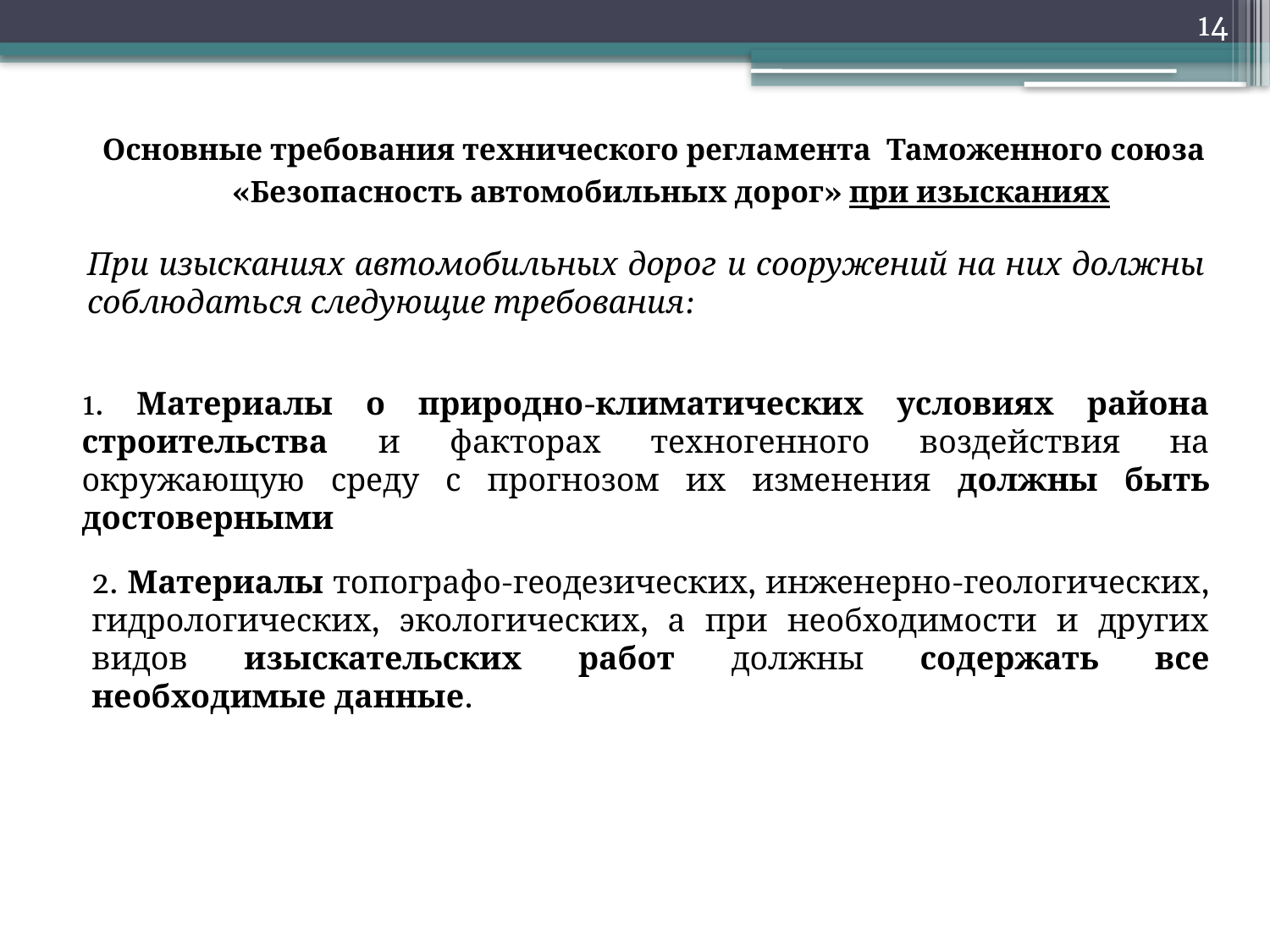

14
Основные требования технического регламента  Таможенного союза «Безопасность автомобильных дорог» при изысканиях
При изысканиях автомобильных дорог и сооружений на них должны соблюдаться следующие требования:
1. Материалы о природно-климатических условиях района строительства и факторах техногенного воздействия на окружающую среду с прогнозом их изменения должны быть достоверными
2. Материалы топографо-геодезических, инженерно-геологических, гидрологических, экологических, а при необходимости и других видов изыскательских работ должны содержать все необходимые данные.